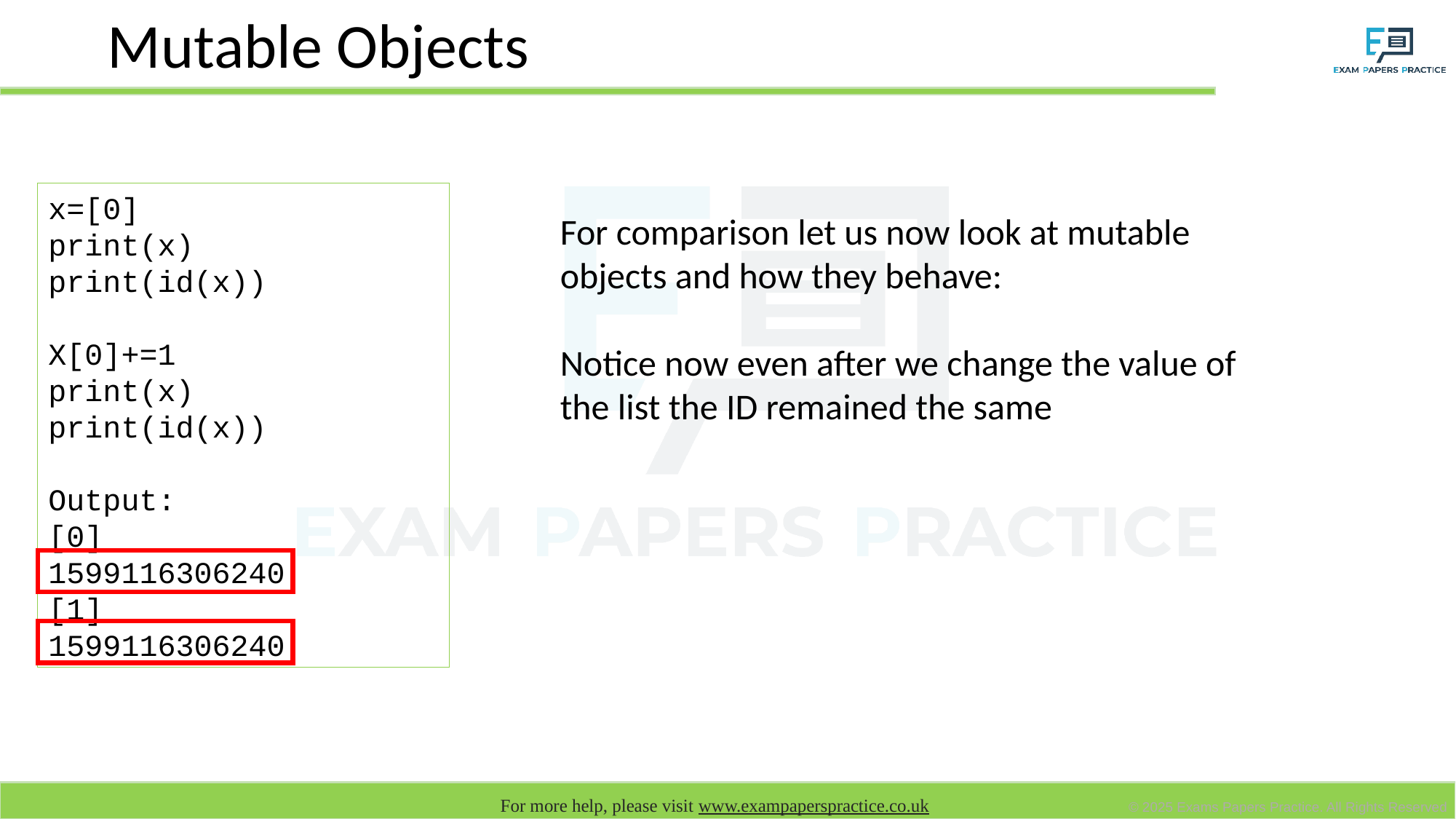

# Mutable Objects
x=[0]
print(x)
print(id(x))

X[0]+=1
print(x)
print(id(x))

Output:
[0]
1599116306240
[1]
1599116306240
For comparison let us now look at mutable objects and how they behave:

Notice now even after we change the value of the list the ID remained the same